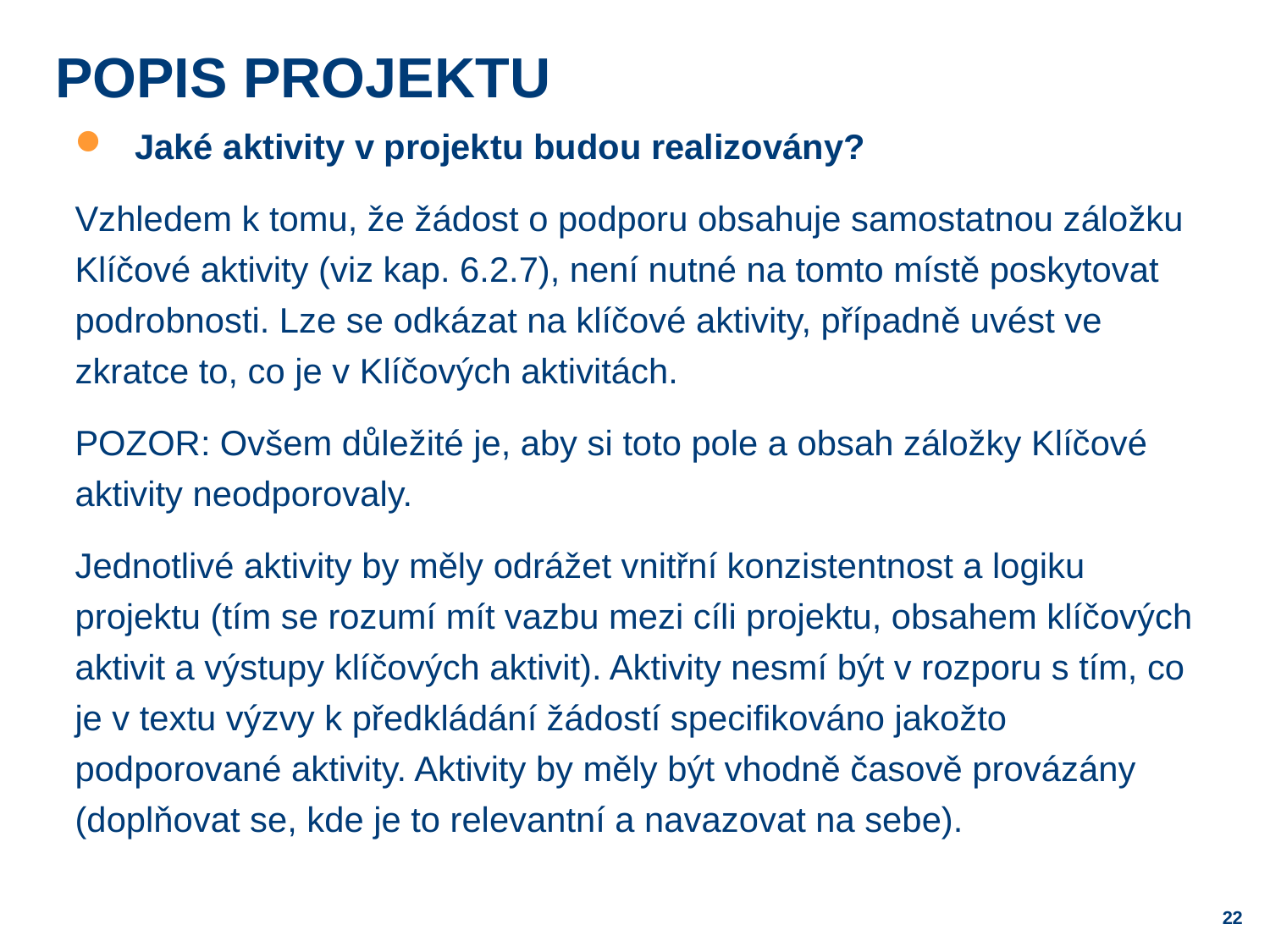

# Popis projektu
Jaké aktivity v projektu budou realizovány?
Vzhledem k tomu, že žádost o podporu obsahuje samostatnou záložku Klíčové aktivity (viz kap. 6.2.7), není nutné na tomto místě poskytovat podrobnosti. Lze se odkázat na klíčové aktivity, případně uvést ve zkratce to, co je v Klíčových aktivitách.
POZOR: Ovšem důležité je, aby si toto pole a obsah záložky Klíčové aktivity neodporovaly.
Jednotlivé aktivity by měly odrážet vnitřní konzistentnost a logiku projektu (tím se rozumí mít vazbu mezi cíli projektu, obsahem klíčových aktivit a výstupy klíčových aktivit). Aktivity nesmí být v rozporu s tím, co je v textu výzvy k předkládání žádostí specifikováno jakožto podporované aktivity. Aktivity by měly být vhodně časově provázány (doplňovat se, kde je to relevantní a navazovat na sebe).
22